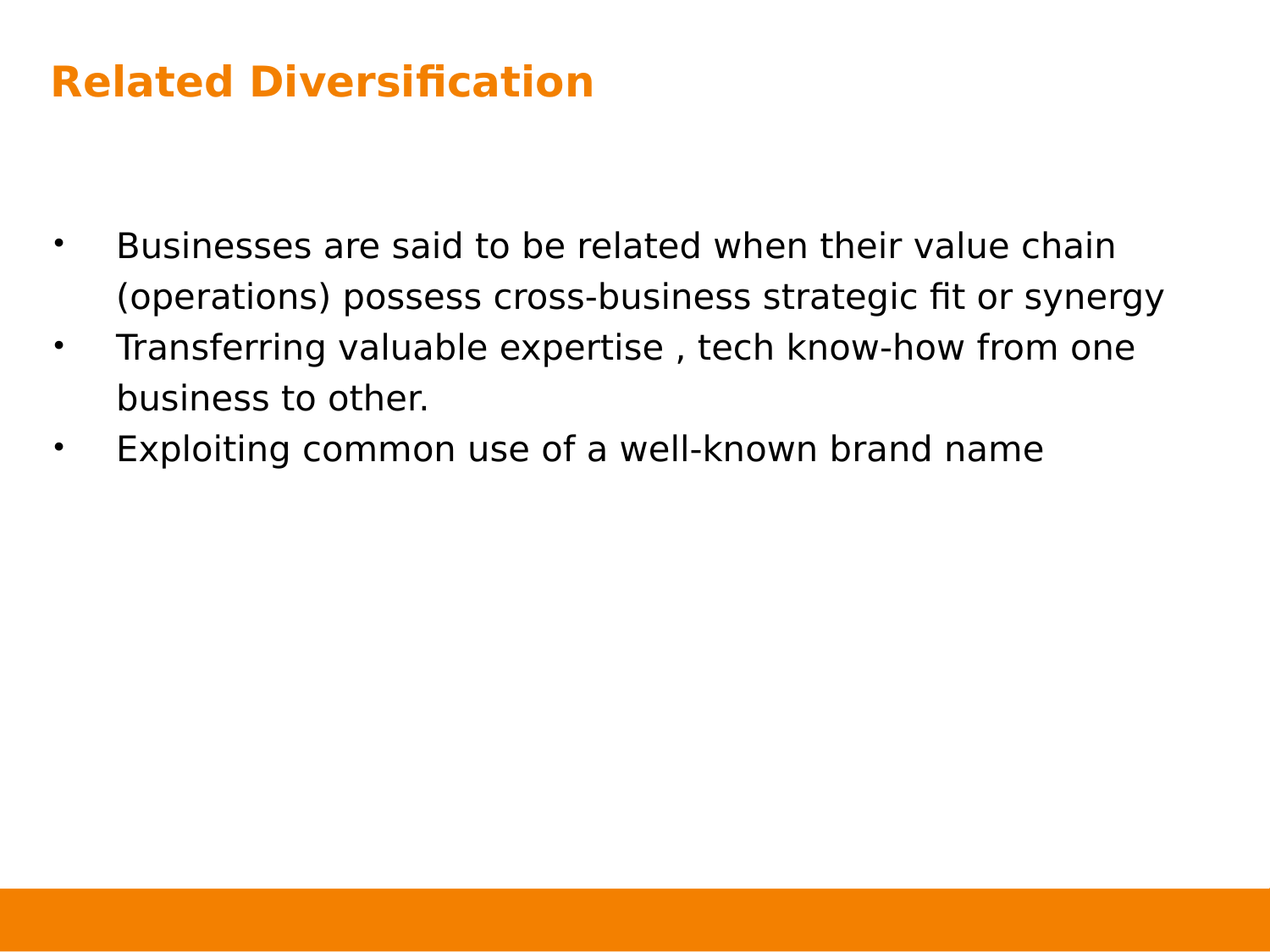

# Related Diversification
Businesses are said to be related when their value chain (operations) possess cross-business strategic fit or synergy
Transferring valuable expertise , tech know-how from one business to other.
Exploiting common use of a well-known brand name